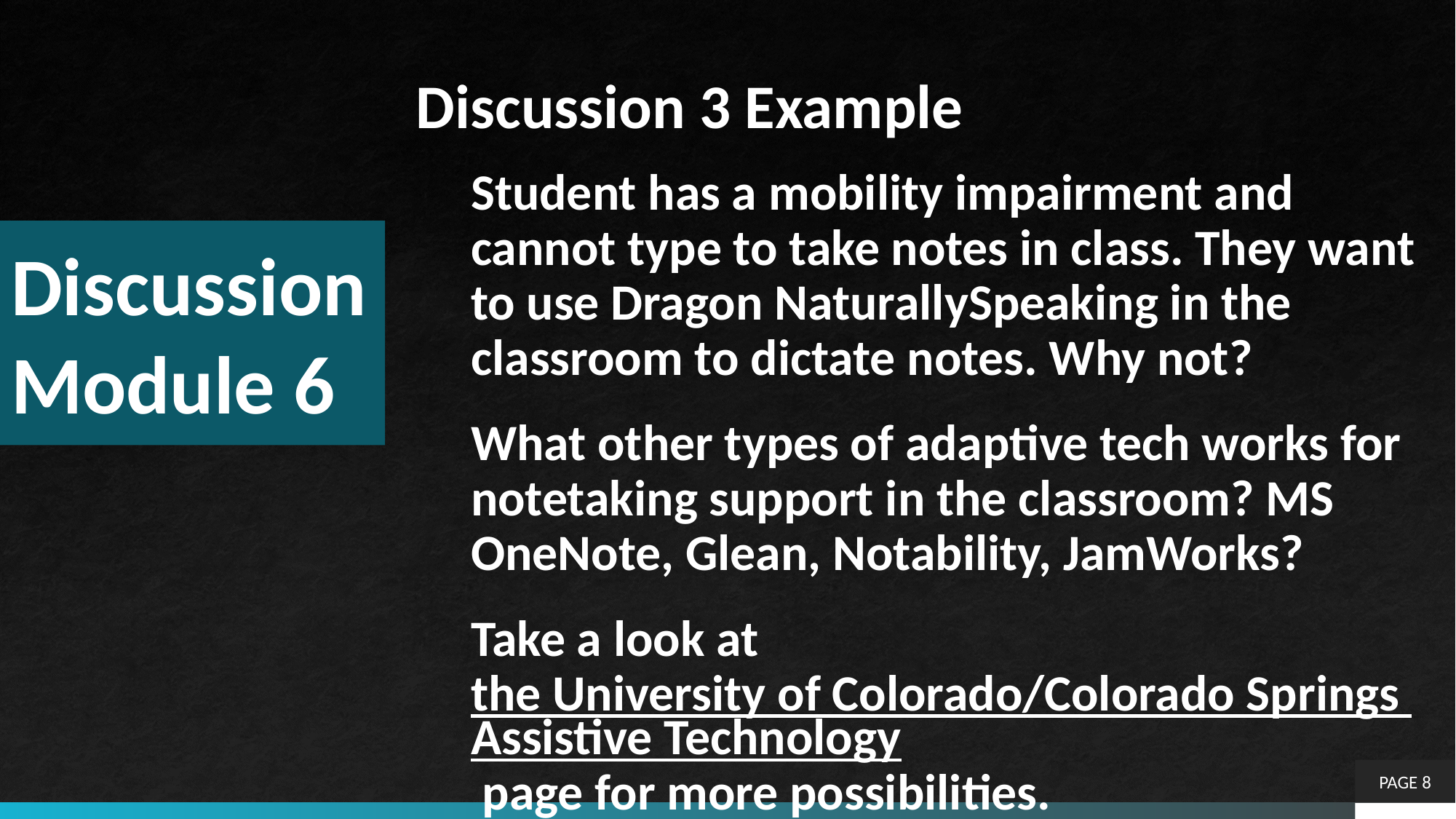

Discussion 3 Example
Student has a mobility impairment and cannot type to take notes in class. They want to use Dragon NaturallySpeaking in the classroom to dictate notes. Why not?
What other types of adaptive tech works for notetaking support in the classroom? MS OneNote, Glean, Notability, JamWorks?
Take a look at the University of Colorado/Colorado Springs Assistive Technology page for more possibilities.

# Discussion Module 6
PAGE 8